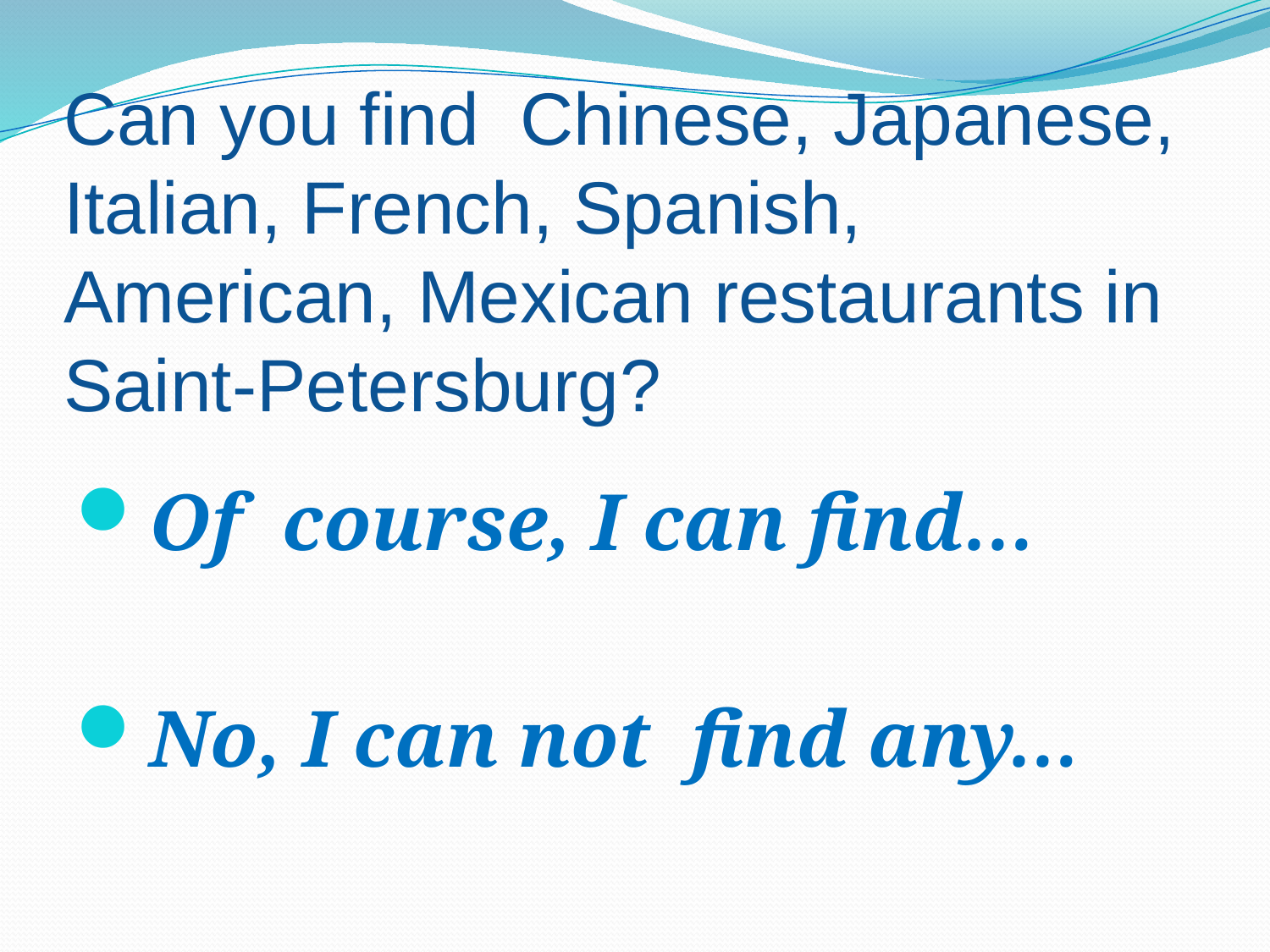

# Can you find  Chinese, Japanese, Italian, French, Spanish, American, Mexican restaurants in Saint-Petersburg?
Of  course, I can find…

No, I can not  find any…